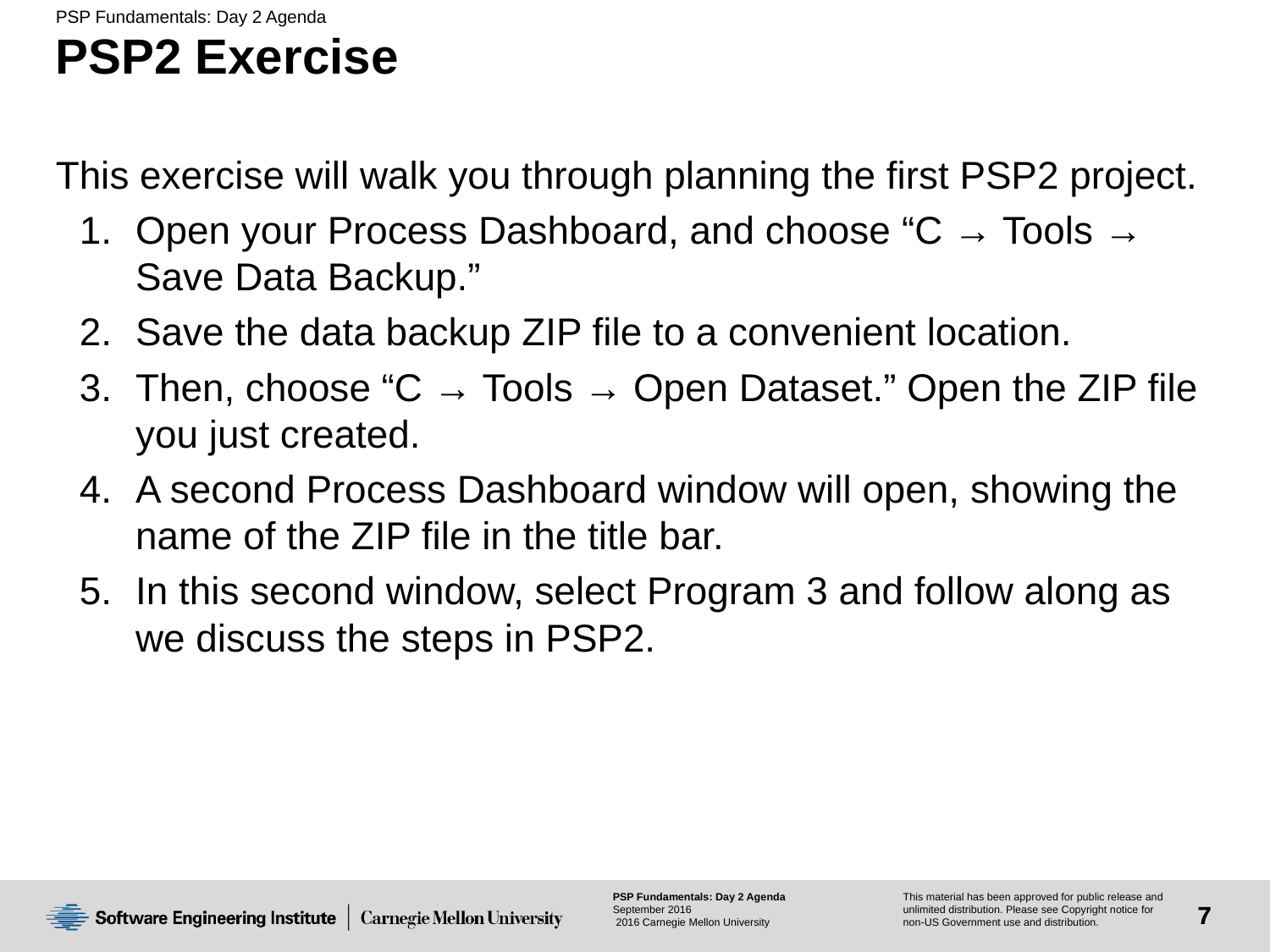

# PSP2 Exercise
This exercise will walk you through planning the first PSP2 project.
Open your Process Dashboard, and choose “C → Tools → Save Data Backup.”
Save the data backup ZIP file to a convenient location.
Then, choose “C → Tools → Open Dataset.” Open the ZIP file you just created.
A second Process Dashboard window will open, showing the name of the ZIP file in the title bar.
In this second window, select Program 3 and follow along as we discuss the steps in PSP2.